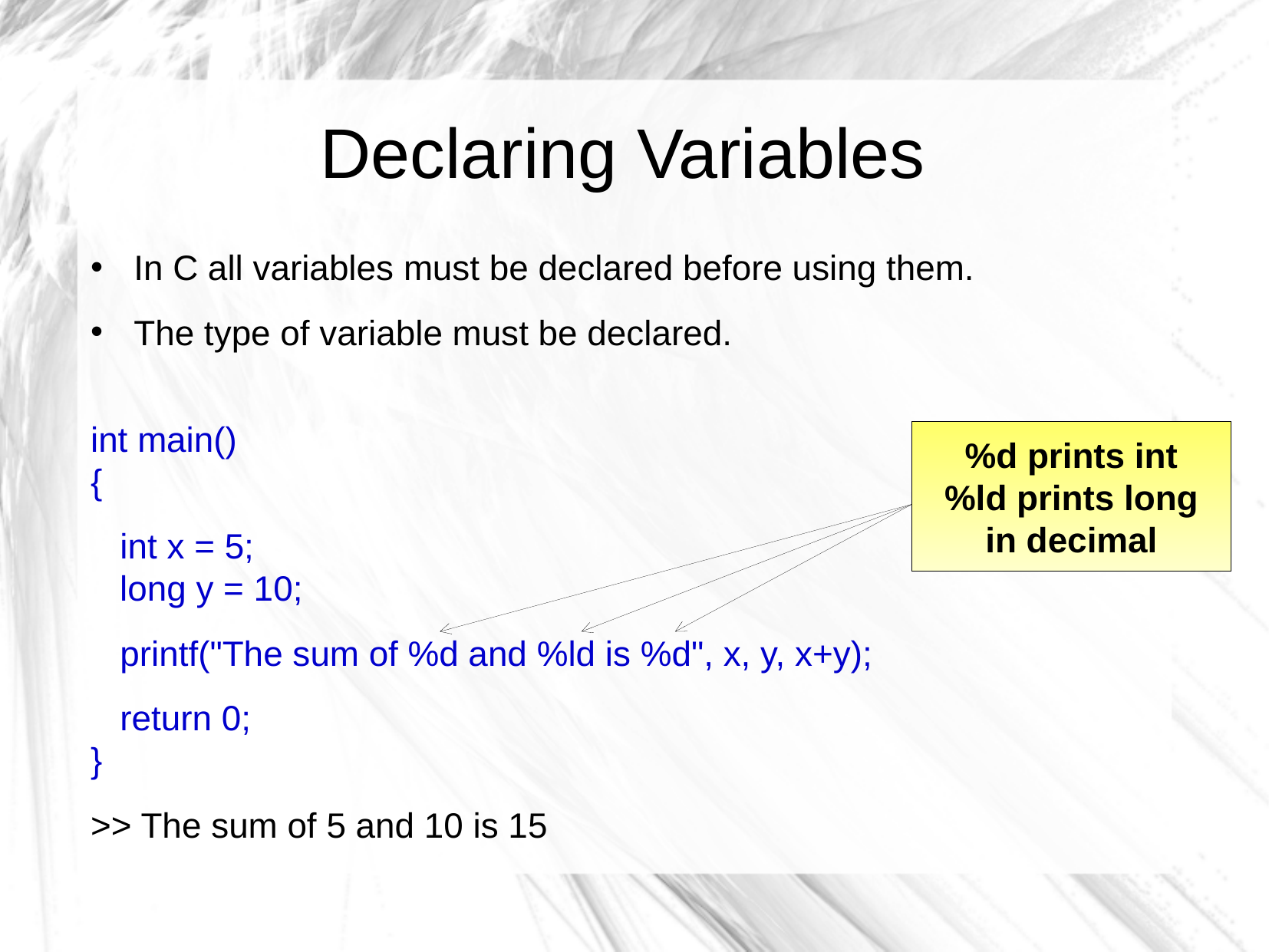

Declaring Variables
In C all variables must be declared before using them.
The type of variable must be declared.
int main()
{
   int x = 5;
   long y = 10;
   printf("The sum of %d and %ld is %d", x, y, x+y);
   return 0;
}
>> The sum of 5 and 10 is 15
%d prints int
%ld prints long
in decimal